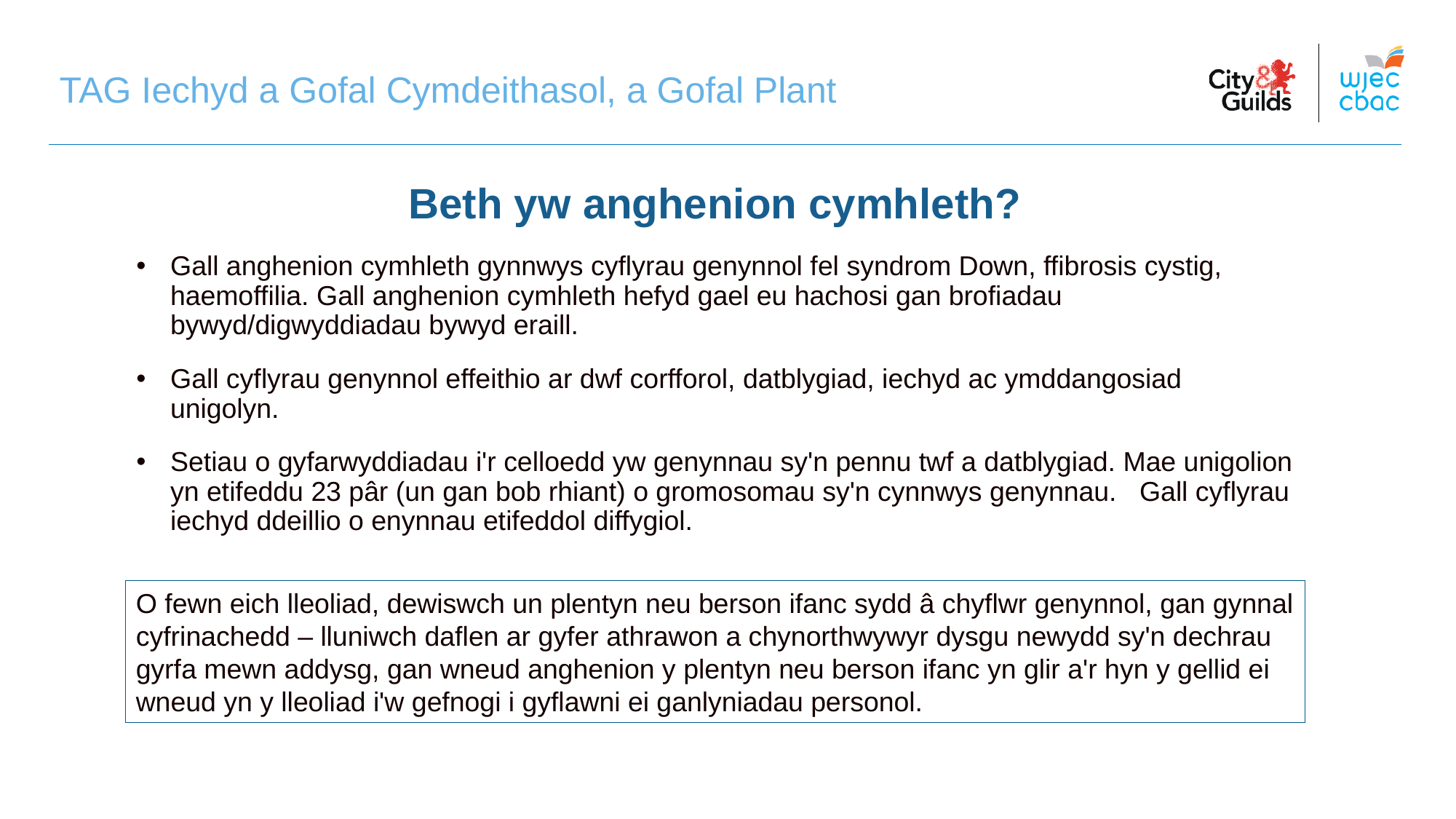

# TAG Iechyd a Gofal Cymdeithasol, a Gofal Plant
Beth yw anghenion cymhleth?
Gall anghenion cymhleth gynnwys cyflyrau genynnol fel syndrom Down, ffibrosis cystig, haemoffilia. Gall anghenion cymhleth hefyd gael eu hachosi gan brofiadau bywyd/digwyddiadau bywyd eraill.
Gall cyflyrau genynnol effeithio ar dwf corfforol, datblygiad, iechyd ac ymddangosiad unigolyn.
Setiau o gyfarwyddiadau i'r celloedd yw genynnau sy'n pennu twf a datblygiad. Mae unigolion yn etifeddu 23 pâr (un gan bob rhiant) o gromosomau sy'n cynnwys genynnau.   Gall cyflyrau iechyd ddeillio o enynnau etifeddol diffygiol.
O fewn eich lleoliad, dewiswch un plentyn neu berson ifanc sydd â chyflwr genynnol, gan gynnal cyfrinachedd – lluniwch daflen ar gyfer athrawon a chynorthwywyr dysgu newydd sy'n dechrau gyrfa mewn addysg, gan wneud anghenion y plentyn neu berson ifanc yn glir a'r hyn y gellid ei wneud yn y lleoliad i'w gefnogi i gyflawni ei ganlyniadau personol.